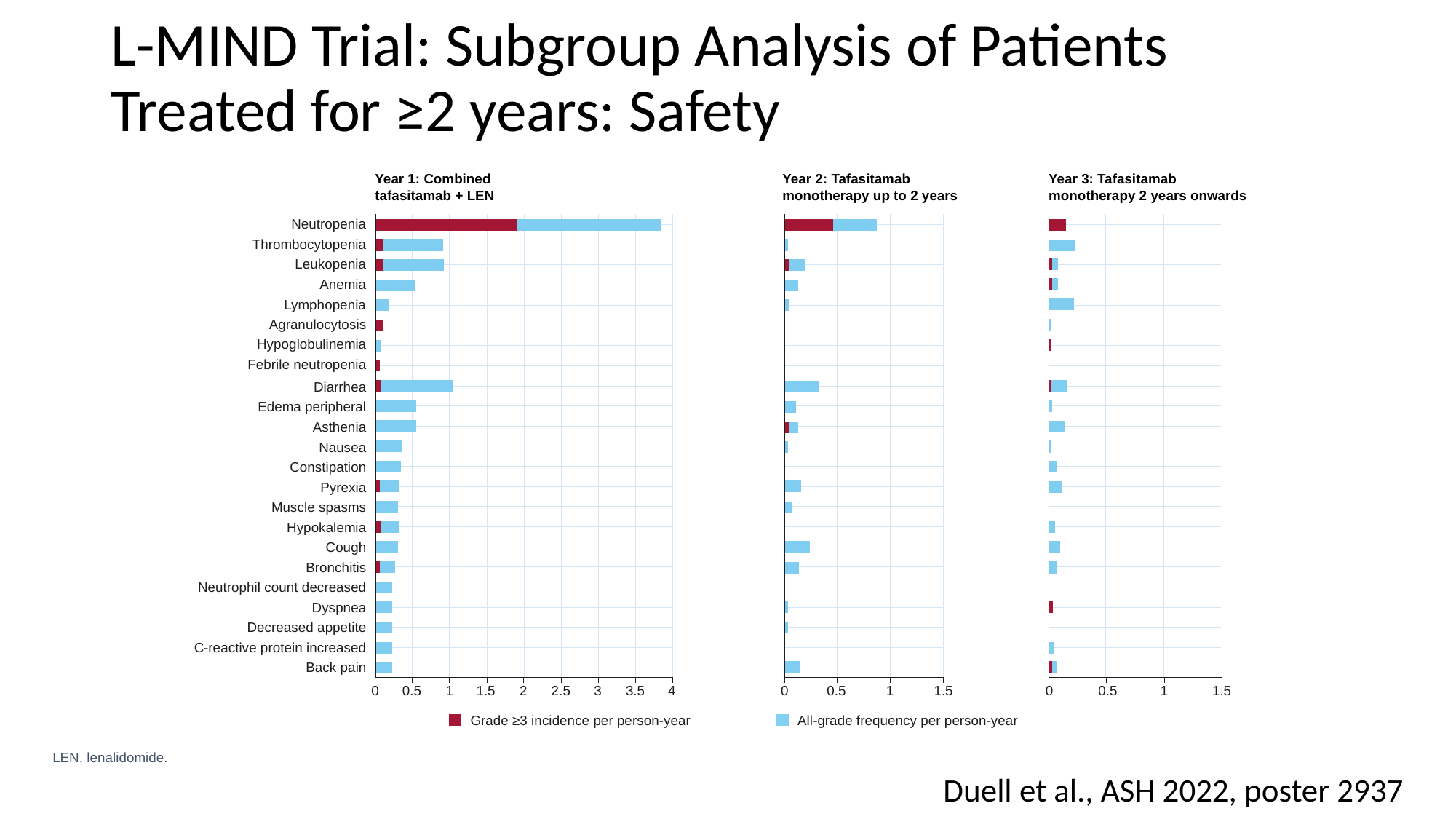

# L-MIND Trial: Subgroup Analysis of Patients Treated for ≥2 years: Safety

Year 1: Combined
tafasitamab + LEN
Year 2: Tafasitamab
monotherapy up to 2 years
Year 3: Tafasitamab
monotherapy 2 years onwards

Neutropenia

Thrombocytopenia

Leukopenia

Anemia

Lymphopenia

Agranulocytosis

Hypoglobulinemia

Febrile neutropenia

Diarrhea

Edema peripheral

Asthenia

Nausea

Constipation

Pyrexia

Muscle spasms

Hypokalemia

Cough

Bronchitis

Neutrophil count decreased

Dyspnea

Decreased appetite

C-reactive protein increased

Back pain

0
0.5
1
1.5
2
2.5
3
3.5
4
0
0.5
1
1.5
0
0.5
1
1.5
Grade ≥3 incidence per person-year
All-grade frequency per person-year

LEN, lenalidomide.
Duell et al., ASH 2022, poster 2937